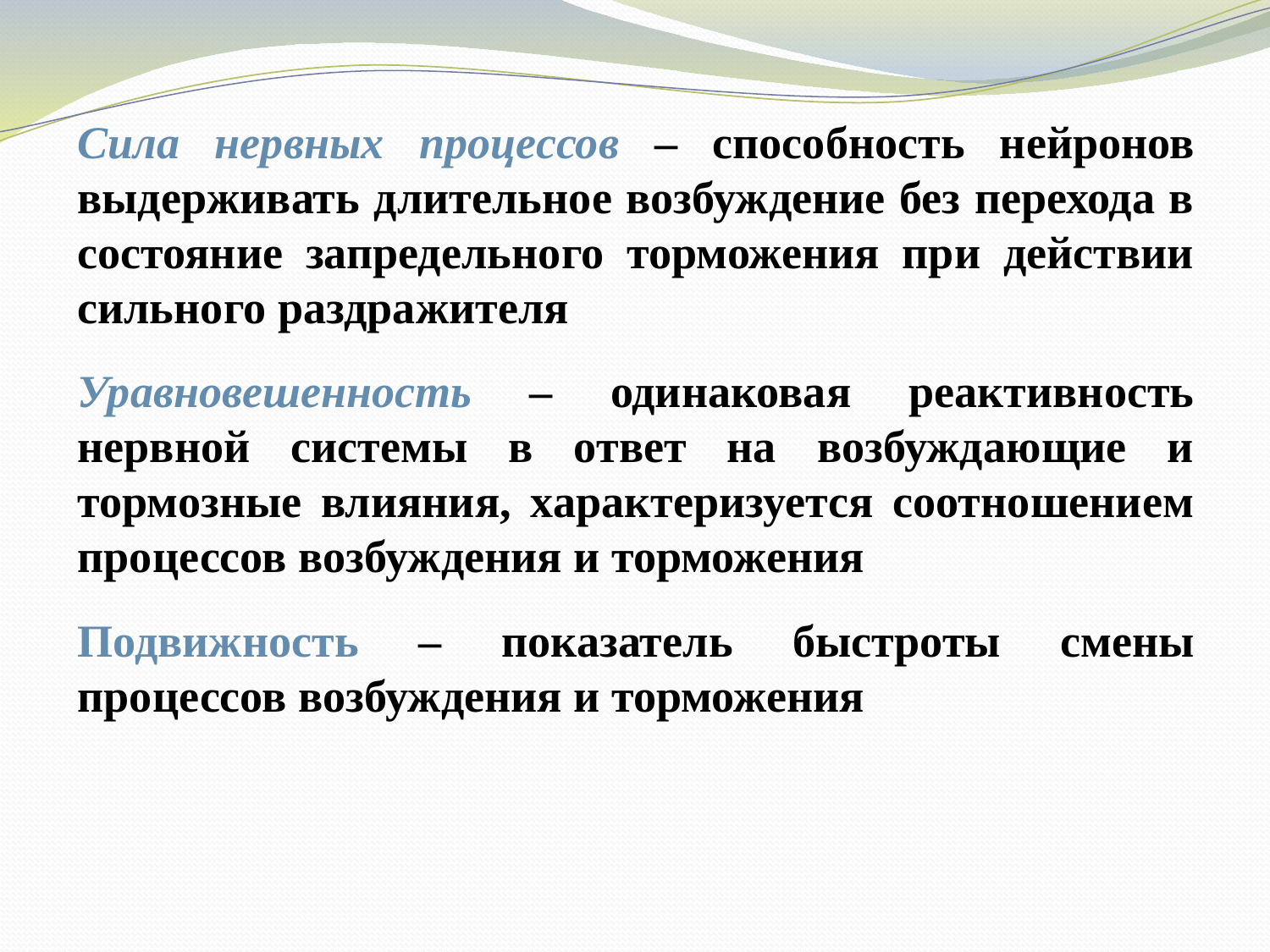

Сила нервных процессов – способность нейронов выдерживать длительное возбуждение без перехода в состояние запредельного торможения при действии сильного раздражителя

Уравновешенность – одинаковая реактивность нервной системы в ответ на возбуждающие и тормозные влияния, характеризуется соотношением процессов возбуждения и торможения

Подвижность – показатель быстроты смены процессов возбуждения и торможения